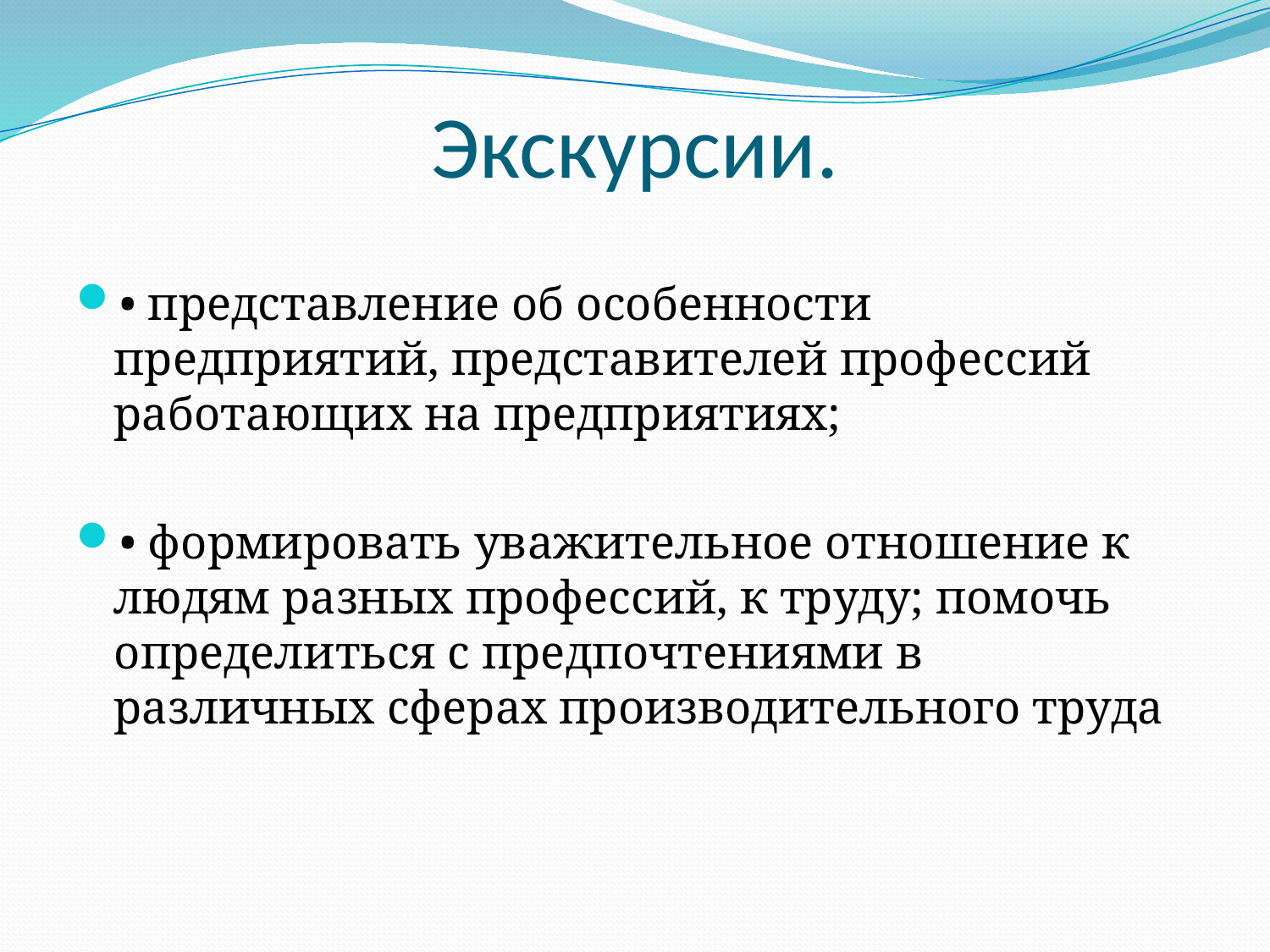

# Экскурсии.
• представление об особенности предприятий, представителей профессий работающих на предприятиях;

• формировать уважительное отношение к людям разных профессий, к труду; помочь определиться с предпочтениями в различных сферах производительного труда